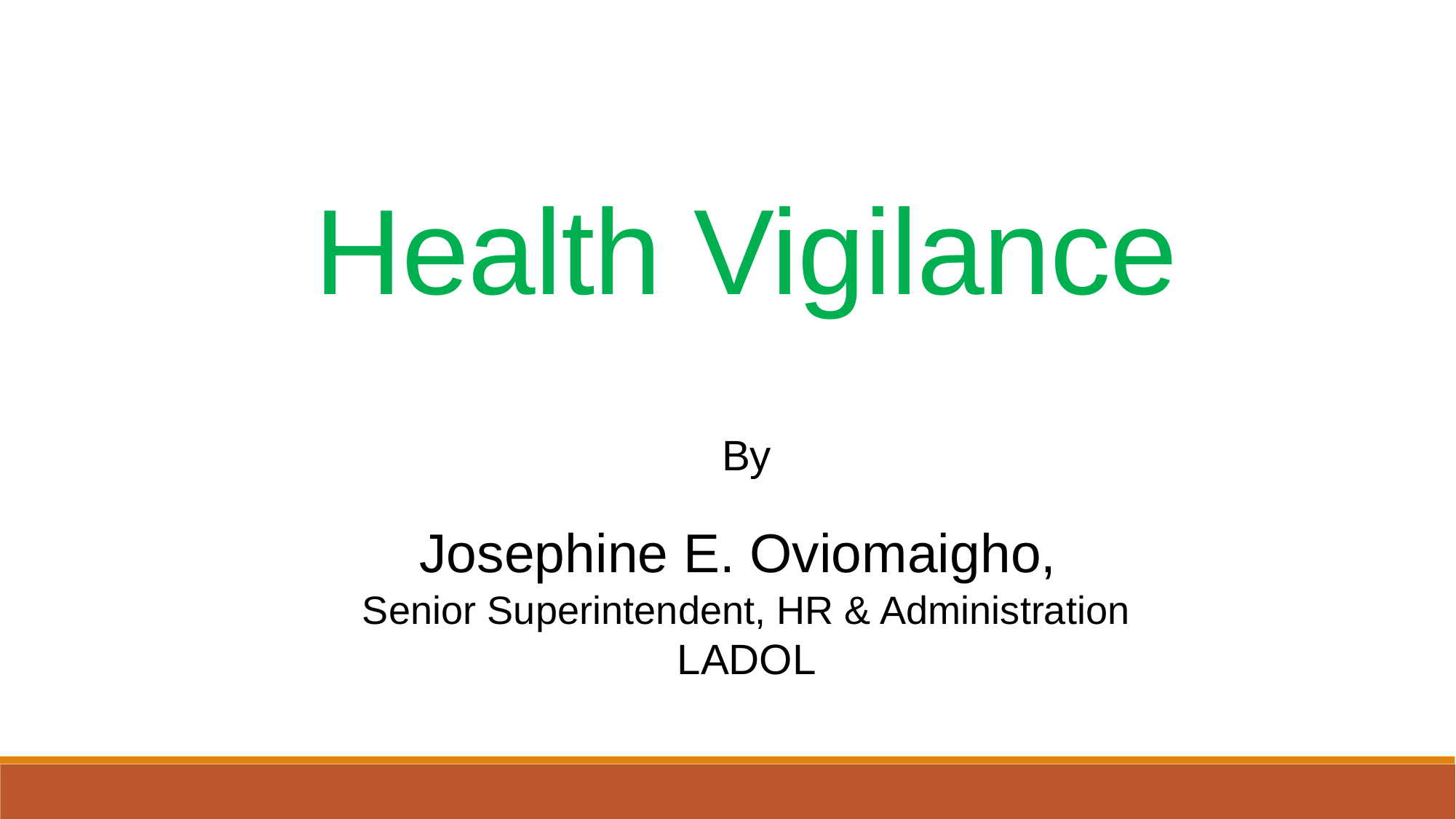

Health Vigilance
By

Josephine E. Oviomaigho,
Senior Superintendent, HR & Administration
LADOL